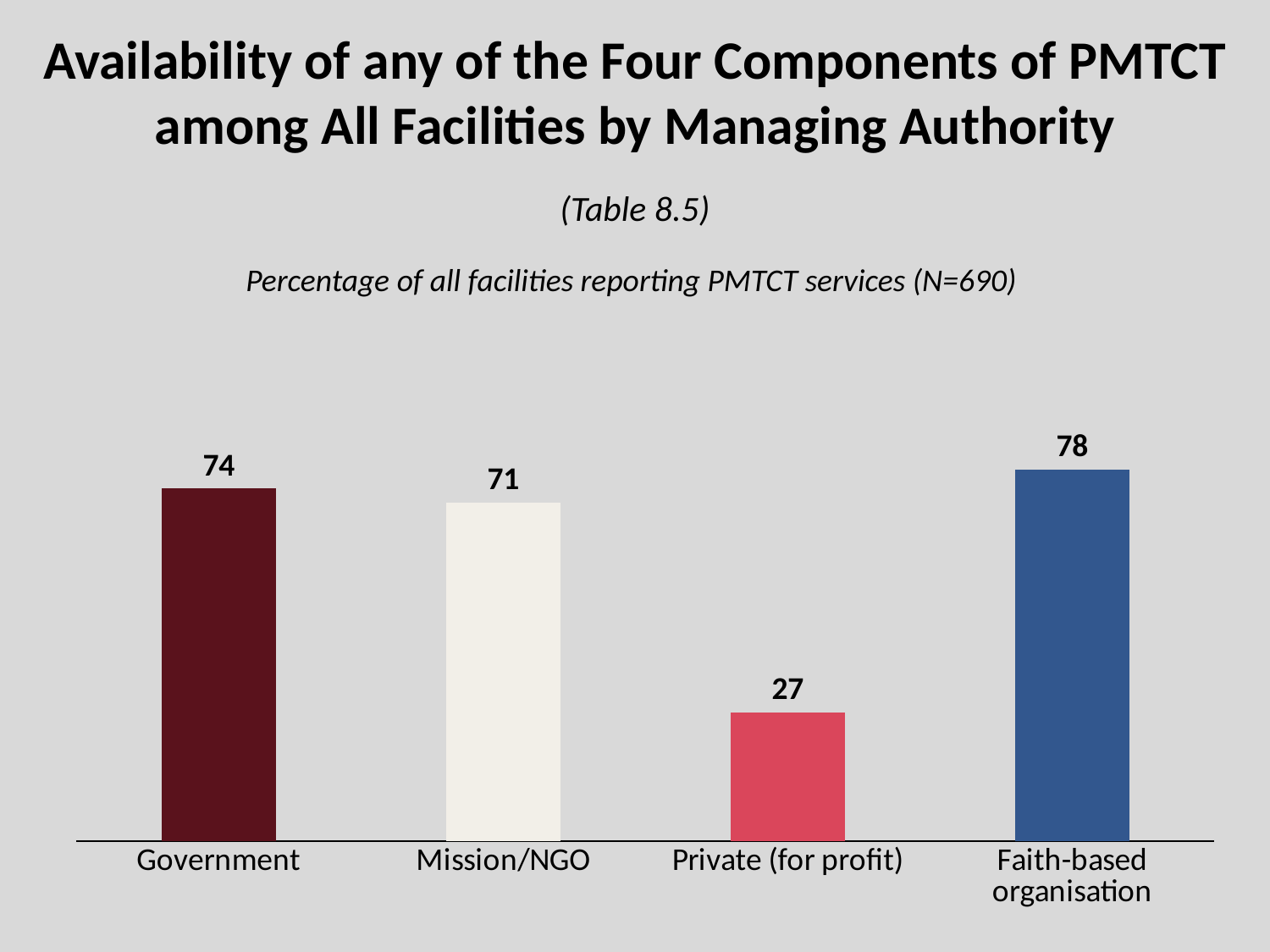

# Availability of any of the Four Components of PMTCT among All Facilities by Managing Authority
(Table 8.5)
Percentage of all facilities reporting PMTCT services (N=690)

### Chart

| Category |  |
|---|---|
| Government | 74.0 |
| Mission/NGO | 71.0 |
| Private (for profit) | 27.0 |
| Faith-based organisation | 78.0 |